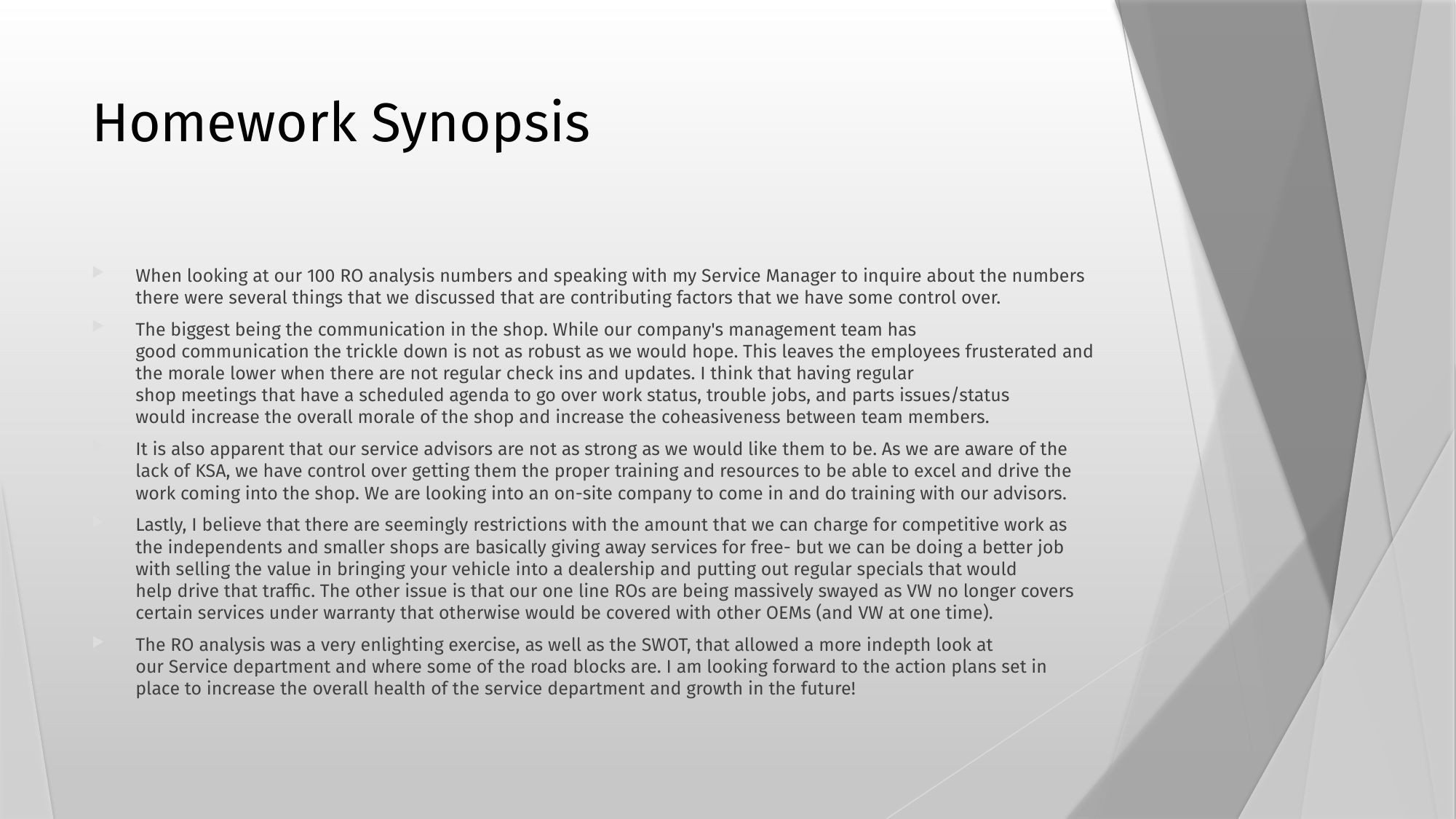

# Homework Synopsis
When looking at our 100 RO analysis numbers and speaking with my Service Manager to inquire about the numbers there were several things that we discussed that are contributing factors that we have some control over.
The biggest being the communication in the shop. While our company's management team has good communication the trickle down is not as robust as we would hope. This leaves the employees frusterated and the morale lower when there are not regular check ins and updates. I think that having regular shop meetings that have a scheduled agenda to go over work status, trouble jobs, and parts issues/status would increase the overall morale of the shop and increase the coheasiveness between team members.
It is also apparent that our service advisors are not as strong as we would like them to be. As we are aware of the lack of KSA, we have control over getting them the proper training and resources to be able to excel and drive the work coming into the shop. We are looking into an on-site company to come in and do training with our advisors.
Lastly, I believe that there are seemingly restrictions with the amount that we can charge for competitive work as the independents and smaller shops are basically giving away services for free- but we can be doing a better job with selling the value in bringing your vehicle into a dealership and putting out regular specials that would help drive that traffic. The other issue is that our one line ROs are being massively swayed as VW no longer covers certain services under warranty that otherwise would be covered with other OEMs (and VW at one time).
The RO analysis was a very enlighting exercise, as well as the SWOT, that allowed a more indepth look at our Service department and where some of the road blocks are. I am looking forward to the action plans set in place to increase the overall health of the service department and growth in the future!